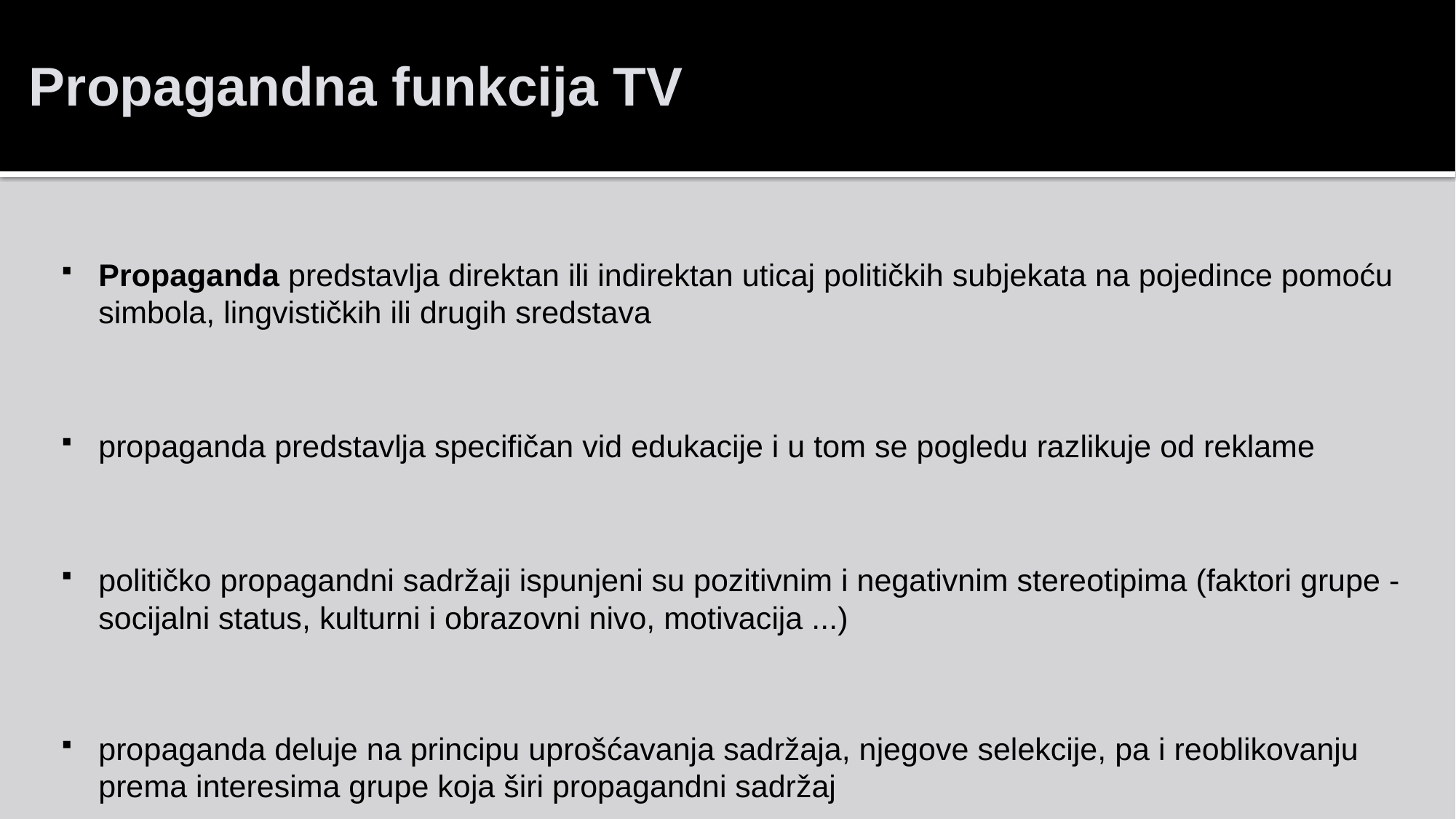

# Propagandna funkcija TV

Propaganda predstavlja direktan ili indirektan uticaj političkih subjekata na pojedince pomoću simbola, lingvističkih ili drugih sredstava

propaganda predstavlja specifičan vid edukacije i u tom se pogledu razlikuje od reklame

političko propagandni sadržaji ispunjeni su pozitivnim i negativnim stereotipima (faktori grupe - socijalni status, kulturni i obrazovni nivo, motivacija ...)

propaganda deluje na principu uprošćavanja sadržaja, njegove selekcije, pa i reoblikovanju prema interesima grupe koja širi propagandni sadržaj